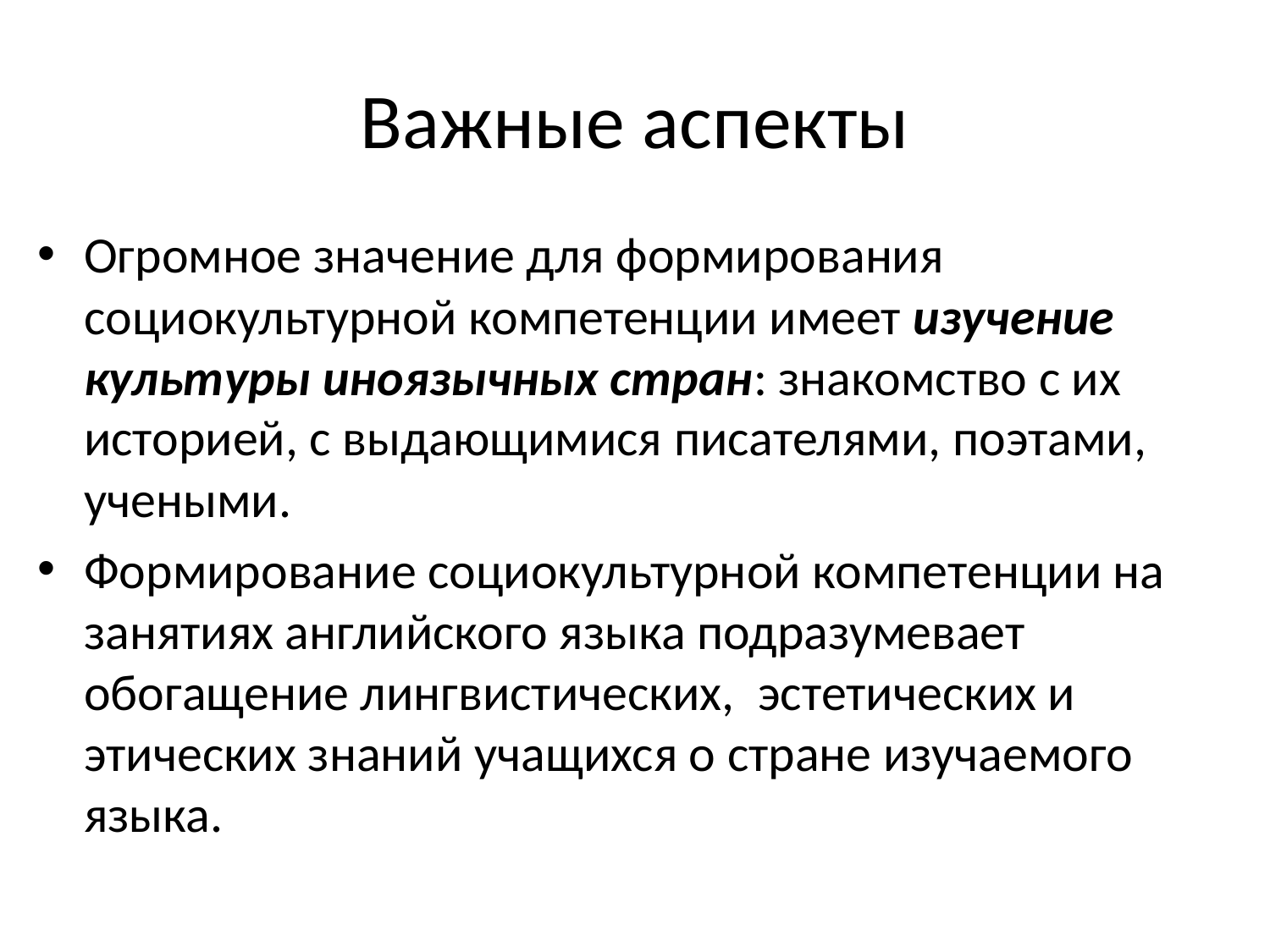

# Важные аспекты
Огромное значение для формирования социокультурной компетенции имеет изучение культуры иноязычных стран: знакомство с их историей, с выдающимися писателями, поэтами, учеными.
Формирование социокультурной компетенции на занятиях английского языка подразумевает обогащение лингвистических,  эстетических и этических знаний учащихся о стране изучаемого языка.